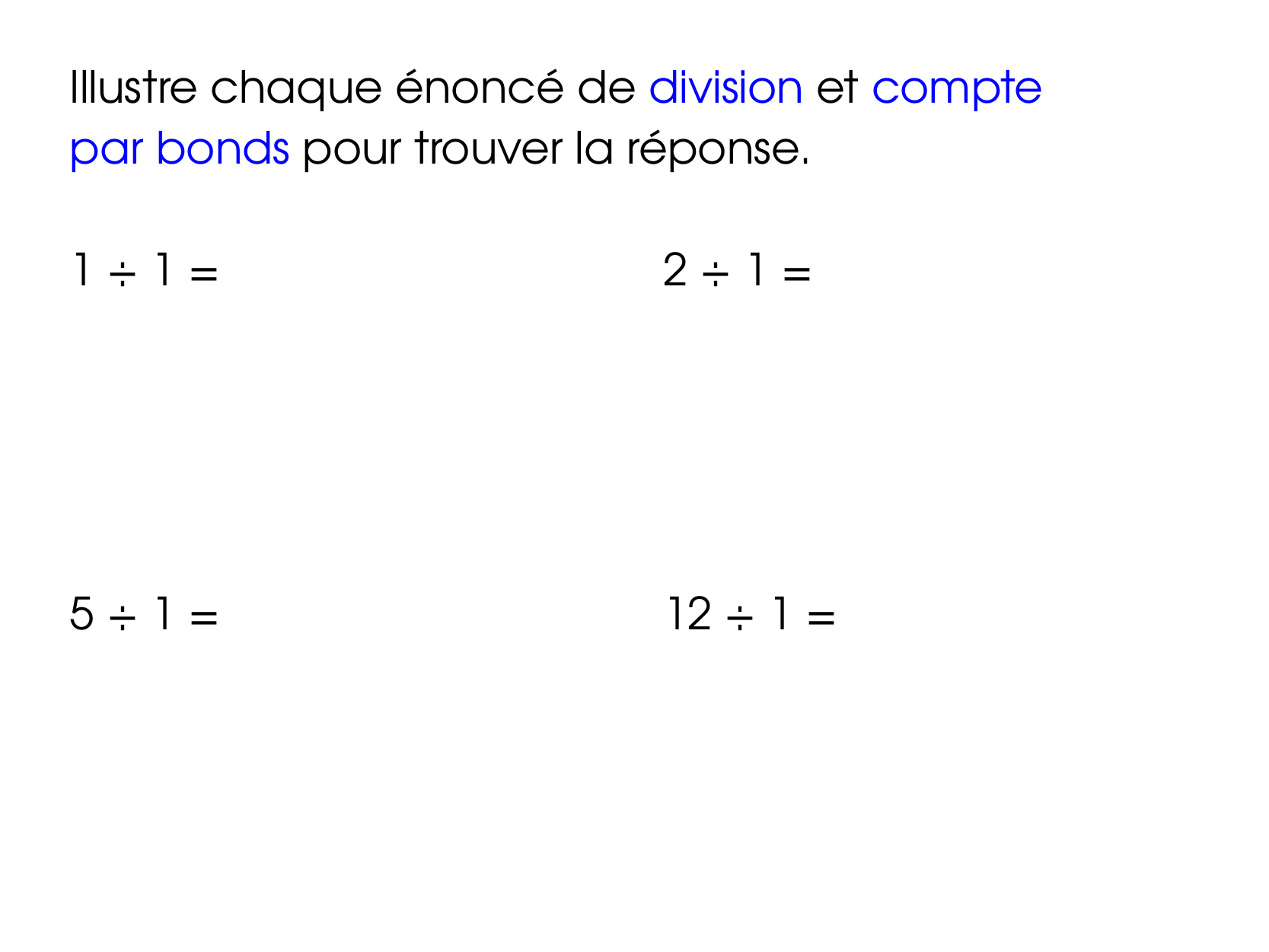

Illustre chaque énoncé de division et compte par bonds pour trouver la réponse.
1 ÷ 1 =
2 ÷ 1 =
5 ÷ 1 =
12 ÷ 1 =